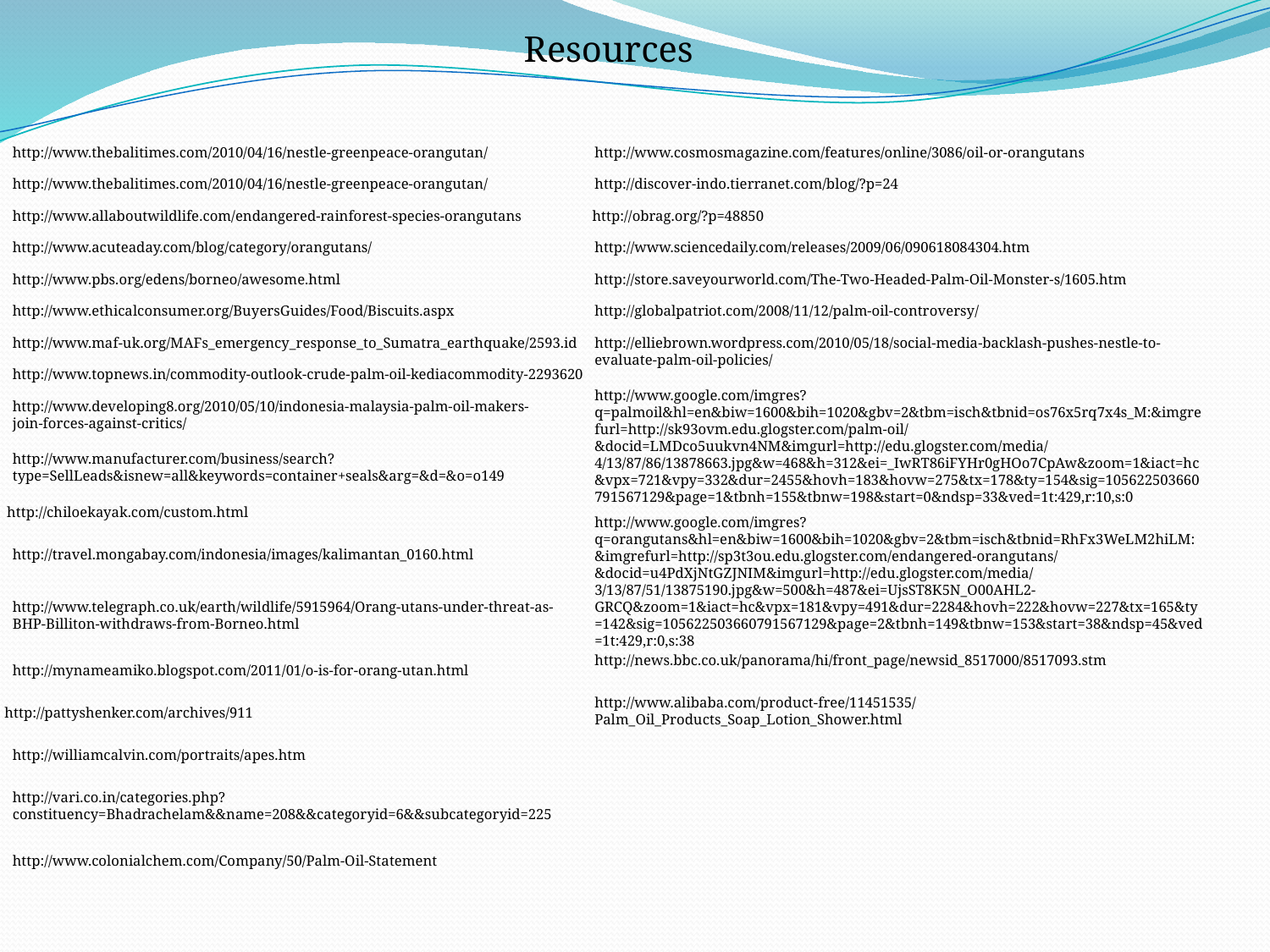

Resources
http://www.thebalitimes.com/2010/04/16/nestle-greenpeace-orangutan/
http://www.cosmosmagazine.com/features/online/3086/oil-or-orangutans
http://www.thebalitimes.com/2010/04/16/nestle-greenpeace-orangutan/
http://discover-indo.tierranet.com/blog/?p=24
http://www.allaboutwildlife.com/endangered-rainforest-species-orangutans
http://obrag.org/?p=48850
http://www.acuteaday.com/blog/category/orangutans/
http://www.sciencedaily.com/releases/2009/06/090618084304.htm
http://www.pbs.org/edens/borneo/awesome.html
http://store.saveyourworld.com/The-Two-Headed-Palm-Oil-Monster-s/1605.htm
http://www.ethicalconsumer.org/BuyersGuides/Food/Biscuits.aspx
http://globalpatriot.com/2008/11/12/palm-oil-controversy/
http://www.maf-uk.org/MAFs_emergency_response_to_Sumatra_earthquake/2593.id
http://elliebrown.wordpress.com/2010/05/18/social-media-backlash-pushes-nestle-to-evaluate-palm-oil-policies/
http://www.topnews.in/commodity-outlook-crude-palm-oil-kediacommodity-2293620
http://www.google.com/imgres?q=palmoil&hl=en&biw=1600&bih=1020&gbv=2&tbm=isch&tbnid=os76x5rq7x4s_M:&imgrefurl=http://sk93ovm.edu.glogster.com/palm-oil/&docid=LMDco5uukvn4NM&imgurl=http://edu.glogster.com/media/4/13/87/86/13878663.jpg&w=468&h=312&ei=_IwRT86iFYHr0gHOo7CpAw&zoom=1&iact=hc&vpx=721&vpy=332&dur=2455&hovh=183&hovw=275&tx=178&ty=154&sig=105622503660791567129&page=1&tbnh=155&tbnw=198&start=0&ndsp=33&ved=1t:429,r:10,s:0
http://www.developing8.org/2010/05/10/indonesia-malaysia-palm-oil-makers-join-forces-against-critics/
http://www.manufacturer.com/business/search?type=SellLeads&isnew=all&keywords=container+seals&arg=&d=&o=o149
http://chiloekayak.com/custom.html
http://www.google.com/imgres?q=orangutans&hl=en&biw=1600&bih=1020&gbv=2&tbm=isch&tbnid=RhFx3WeLM2hiLM:&imgrefurl=http://sp3t3ou.edu.glogster.com/endangered-orangutans/&docid=u4PdXjNtGZJNIM&imgurl=http://edu.glogster.com/media/3/13/87/51/13875190.jpg&w=500&h=487&ei=UjsST8K5N_O00AHL2-GRCQ&zoom=1&iact=hc&vpx=181&vpy=491&dur=2284&hovh=222&hovw=227&tx=165&ty=142&sig=105622503660791567129&page=2&tbnh=149&tbnw=153&start=38&ndsp=45&ved=1t:429,r:0,s:38
http://travel.mongabay.com/indonesia/images/kalimantan_0160.html
http://www.telegraph.co.uk/earth/wildlife/5915964/Orang-utans-under-threat-as-BHP-Billiton-withdraws-from-Borneo.html
http://news.bbc.co.uk/panorama/hi/front_page/newsid_8517000/8517093.stm
http://mynameamiko.blogspot.com/2011/01/o-is-for-orang-utan.html
http://www.alibaba.com/product-free/11451535/Palm_Oil_Products_Soap_Lotion_Shower.html
http://pattyshenker.com/archives/911
http://williamcalvin.com/portraits/apes.htm
http://vari.co.in/categories.php?constituency=Bhadrachelam&&name=208&&categoryid=6&&subcategoryid=225
http://www.colonialchem.com/Company/50/Palm-Oil-Statement